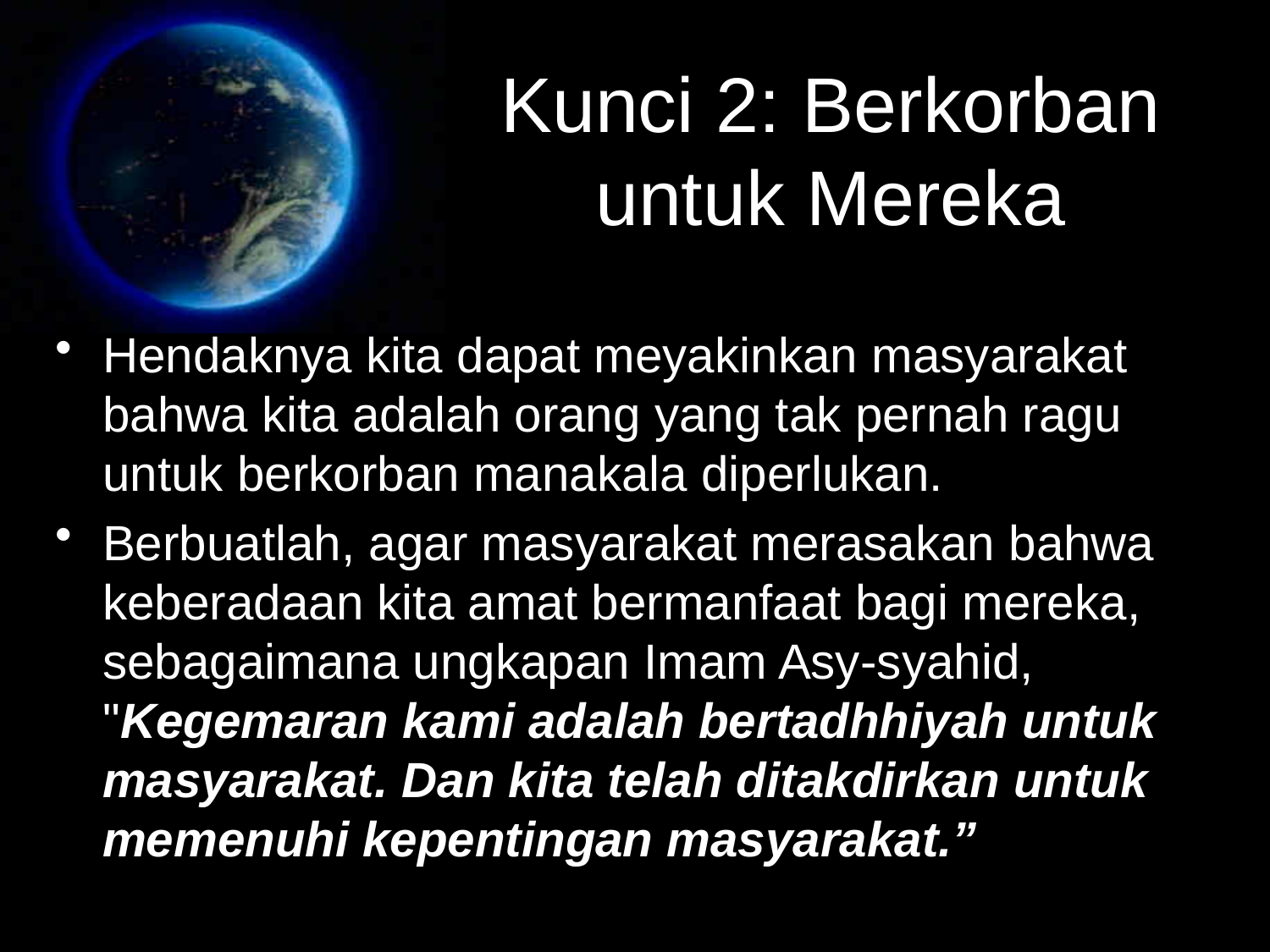

# Kunci 2: Berkorban untuk Mereka
Hendaknya kita dapat meyakinkan masyarakat bahwa kita adalah orang yang tak pernah ragu untuk berkorban manakala diperlukan.
Berbuatlah, agar masyarakat merasakan bahwa keberadaan kita amat bermanfaat bagi mereka, sebagaimana ungkapan Imam Asy-syahid, "Kegemaran kami adalah bertadhhiyah untuk masyarakat. Dan kita telah ditakdirkan untuk memenuhi kepentingan masyarakat.”